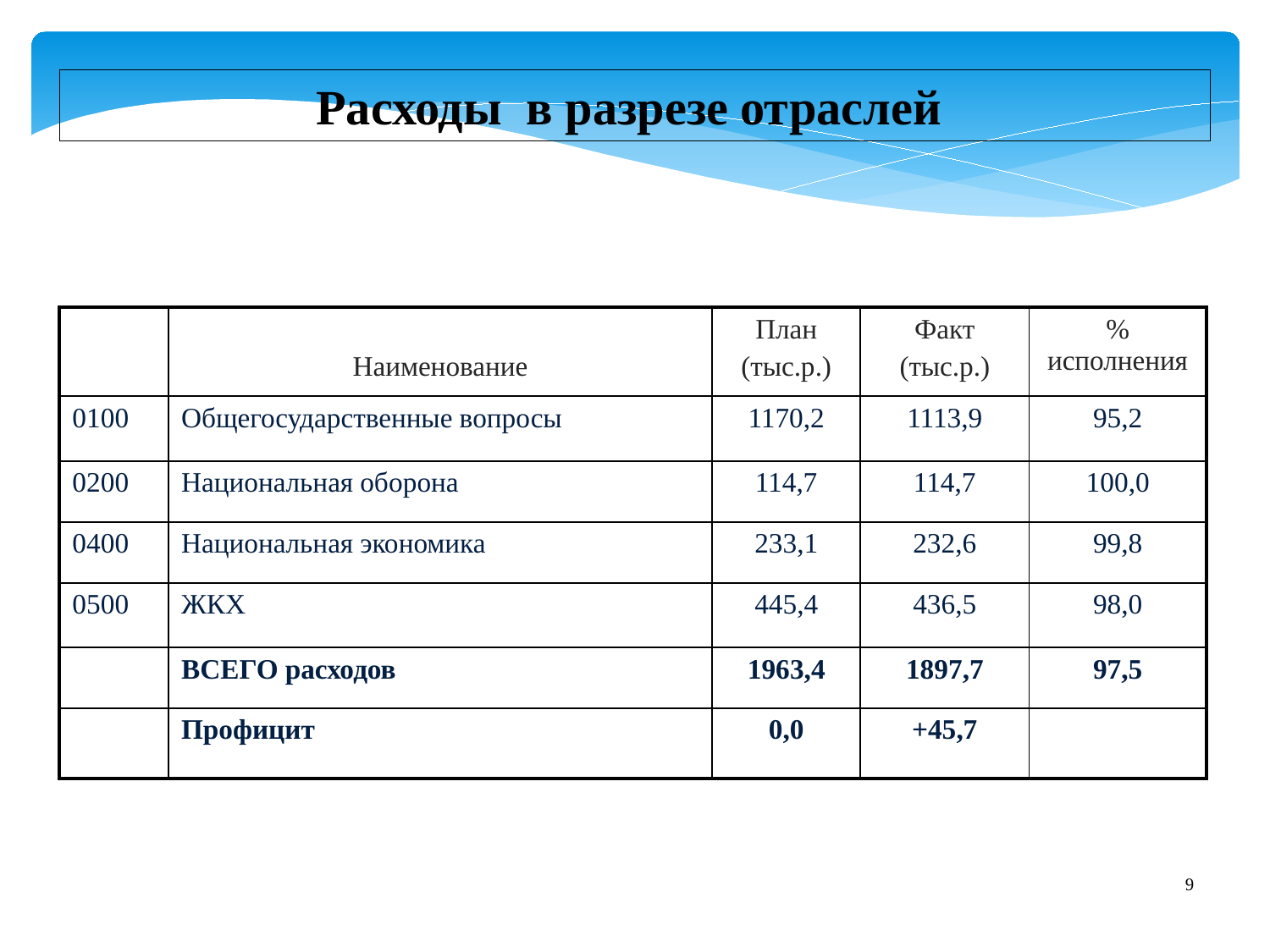

Расходы  в разрезе отраслей
|  | Наименование | План (тыс.р.) | Факт (тыс.р.) | % исполнения |
| --- | --- | --- | --- | --- |
| 0100 | Общегосударственные вопросы | 1170,2 | 1113,9 | 95,2 |
| 0200 | Национальная оборона | 114,7 | 114,7 | 100,0 |
| 0400 | Национальная экономика | 233,1 | 232,6 | 99,8 |
| 0500 | ЖКХ | 445,4 | 436,5 | 98,0 |
|  | ВСЕГО расходов | 1963,4 | 1897,7 | 97,5 |
|  | Профицит | 0,0 | +45,7 |  |
9